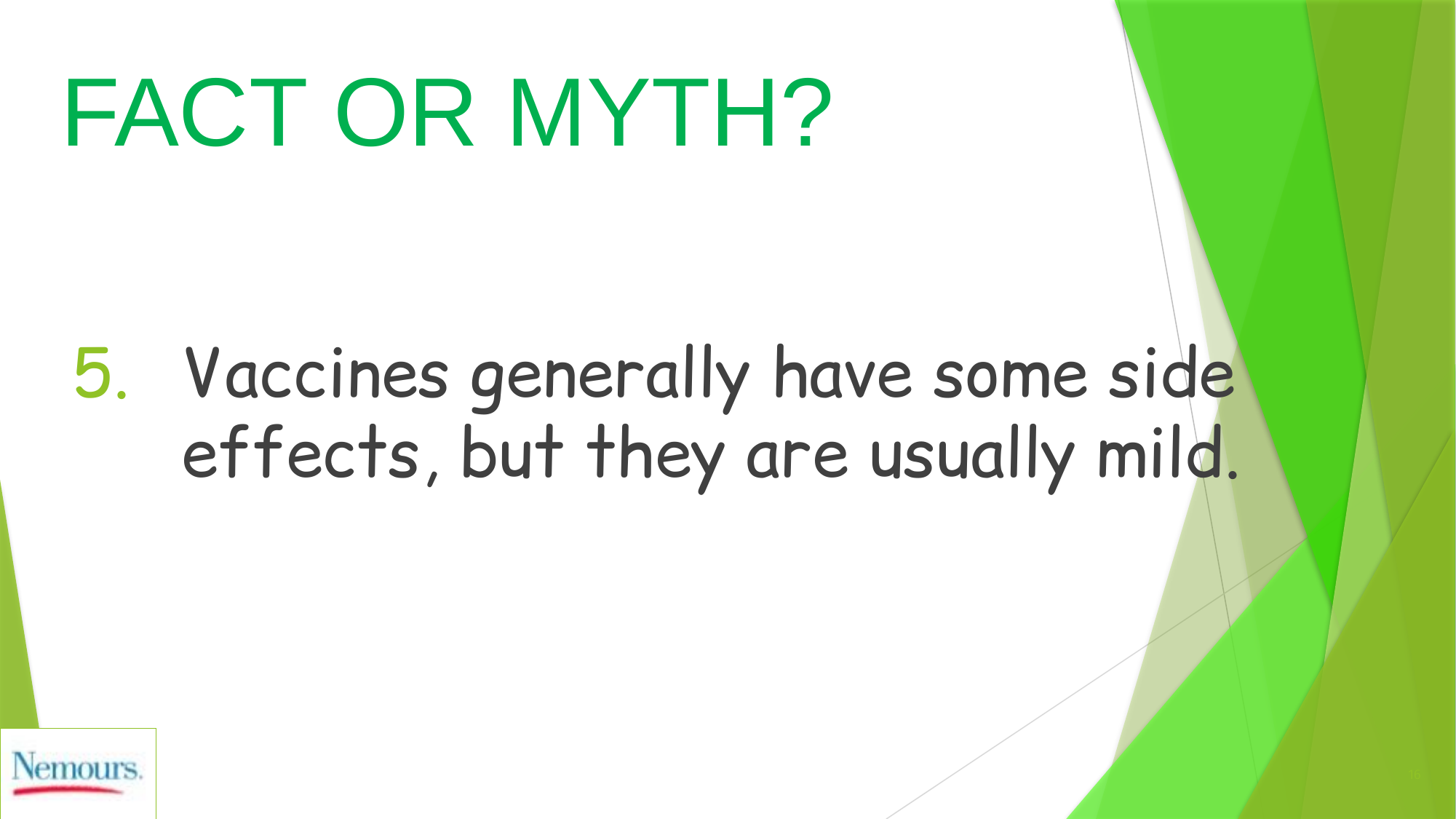

# FACT OR MYTH?
Vaccines generally have some side effects, but they are usually mild.
16